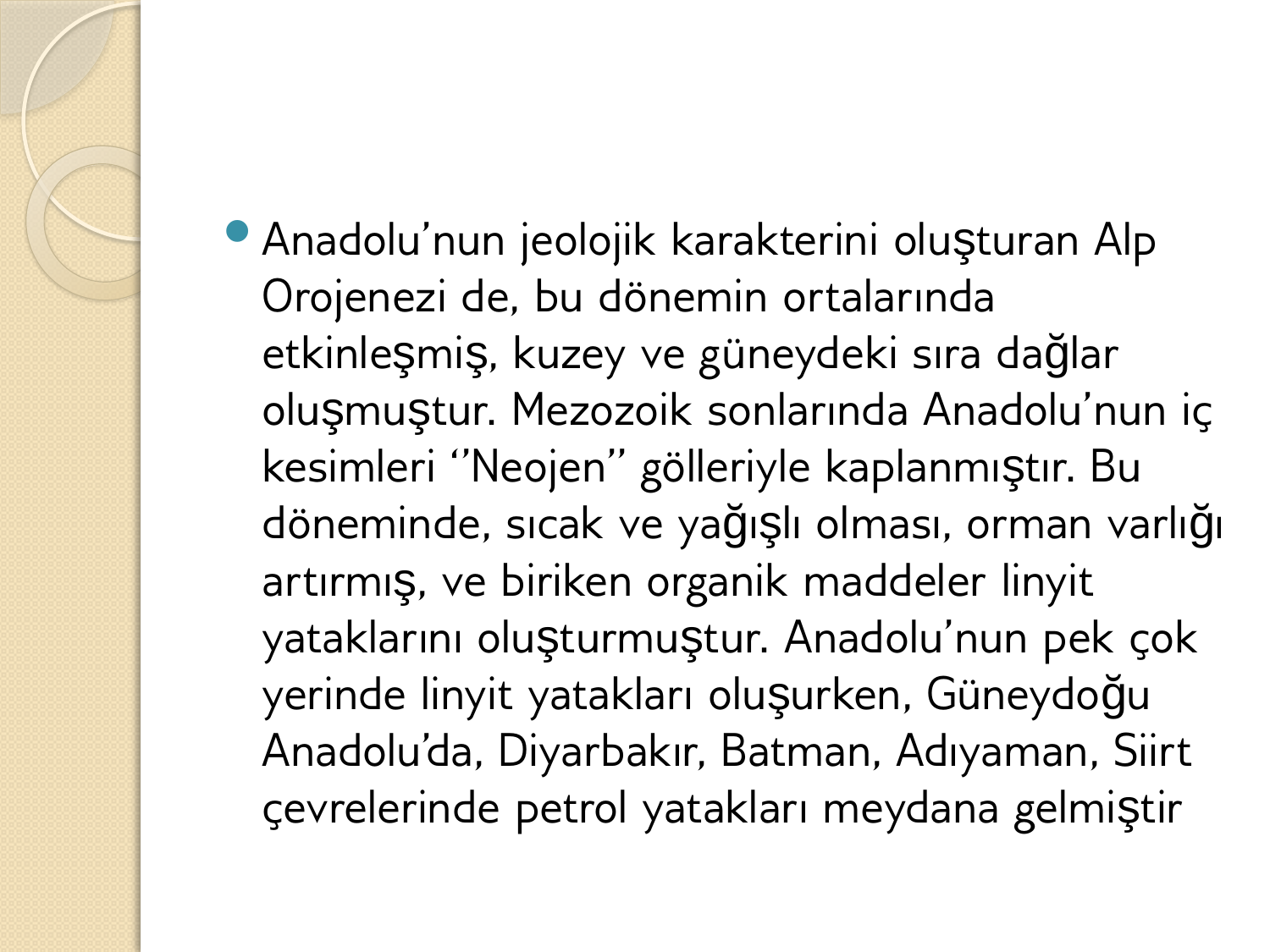

#
Anadolu’nun jeolojik karakterini oluşturan Alp Orojenezi de, bu dönemin ortalarında etkinleşmiş, kuzey ve güneydeki sıra dağlar oluşmuştur. Mezozoik sonlarında Anadolu’nun iç kesimleri ‘’Neojen’’ gölleriyle kaplanmıştır. Bu döneminde, sıcak ve yağışlı olması, orman varlığı artırmış, ve biriken organik maddeler linyit yataklarını oluşturmuştur. Anadolu’nun pek çok yerinde linyit yatakları oluşurken, Güneydoğu Anadolu’da, Diyarbakır, Batman, Adıyaman, Siirt çevrelerinde petrol yatakları meydana gelmiştir